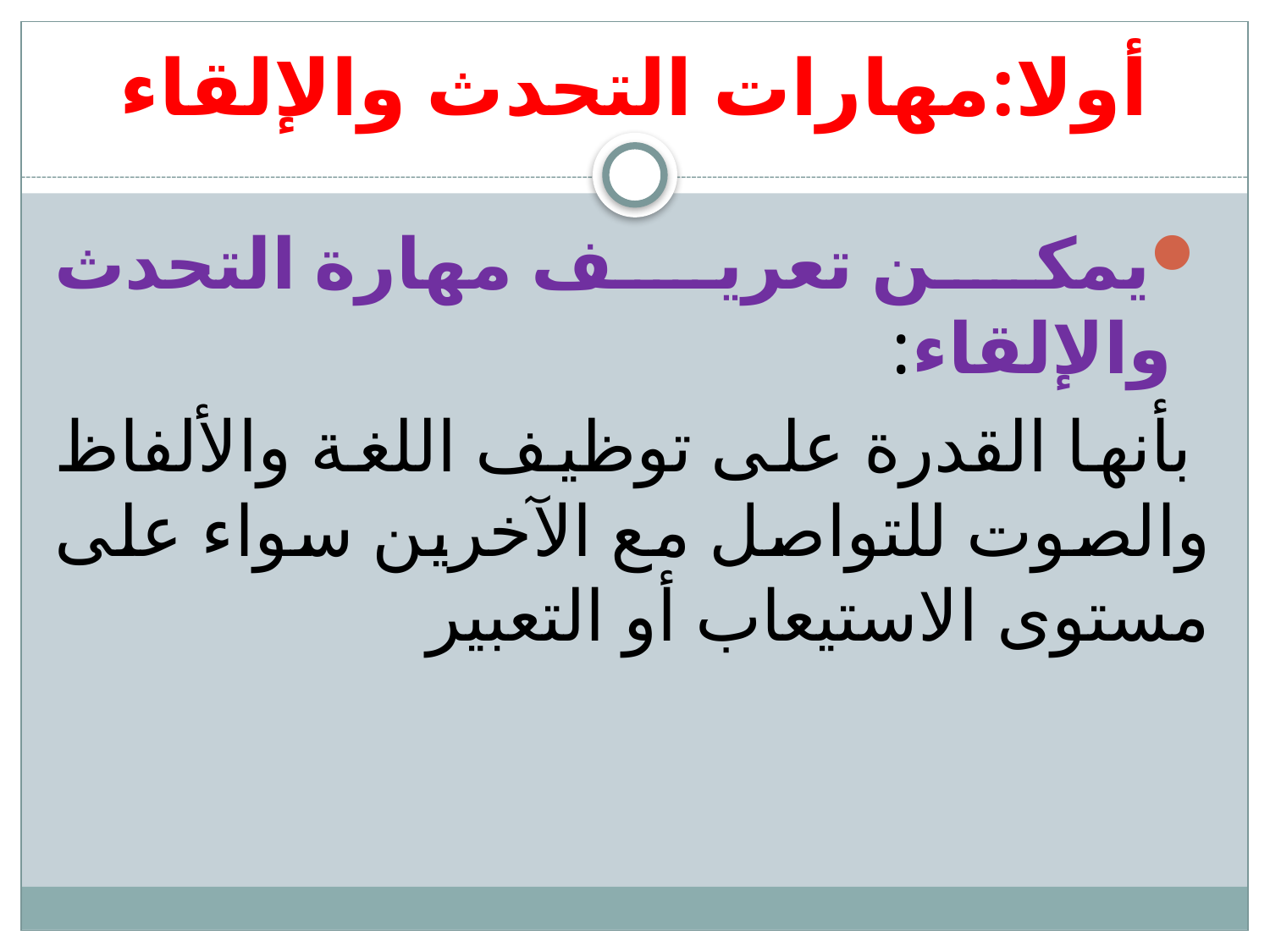

# أولا:مهارات التحدث والإلقاء
يمكن تعريف مهارة التحدث والإلقاء:
	 بأنها القدرة على توظيف اللغة والألفاظ والصوت للتواصل مع الآخرين سواء على مستوى الاستيعاب أو التعبير